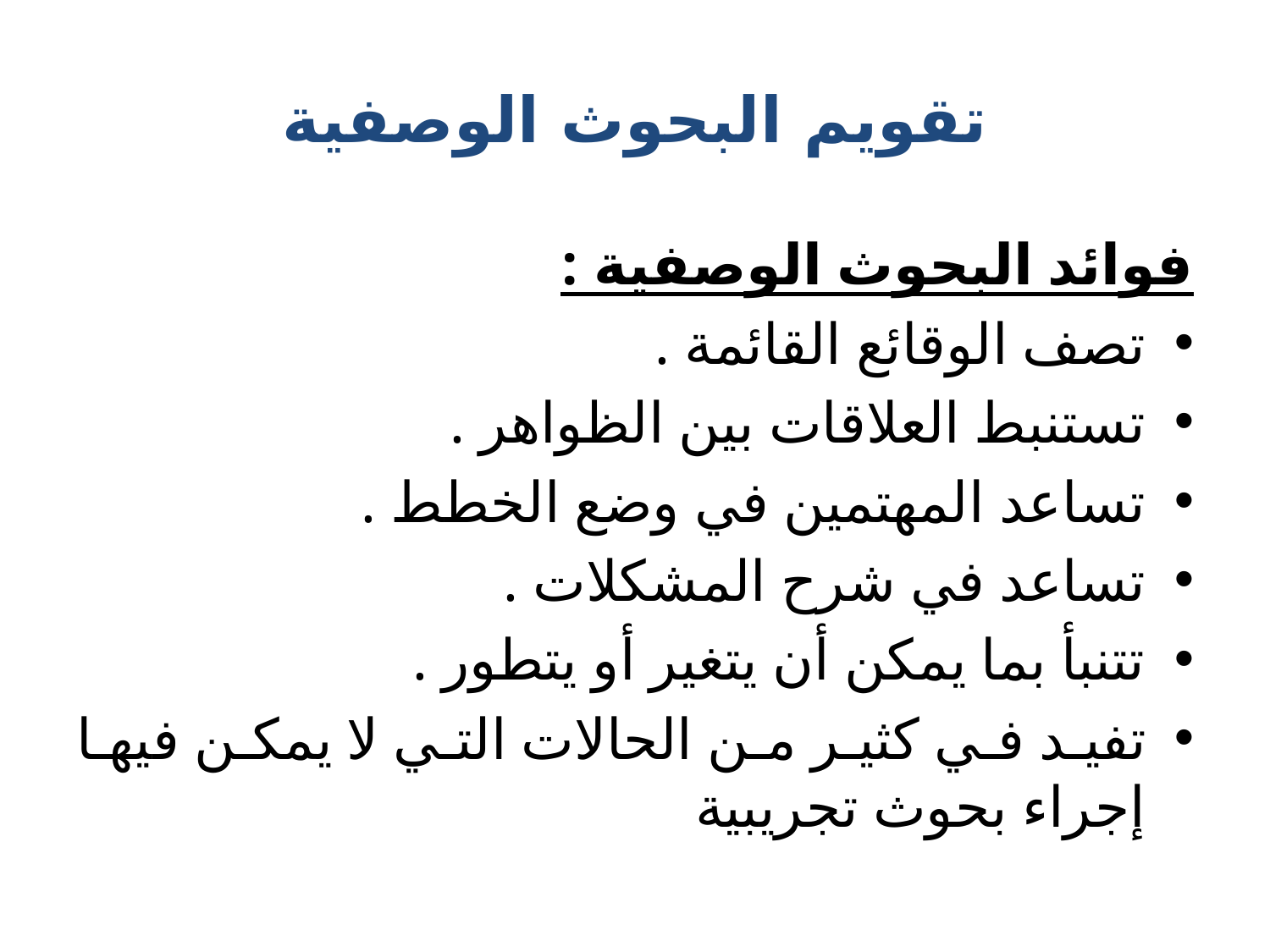

# تقويم البحوث الوصفية
فوائد البحوث الوصفية :
تصف الوقائع القائمة .
تستنبط العلاقات بين الظواهر .
تساعد المهتمين في وضع الخطط .
تساعد في شرح المشكلات .
تتنبأ بما يمكن أن يتغير أو يتطور .
تفيد في كثير من الحالات التي لا يمكن فيها إجراء بحوث تجريبية